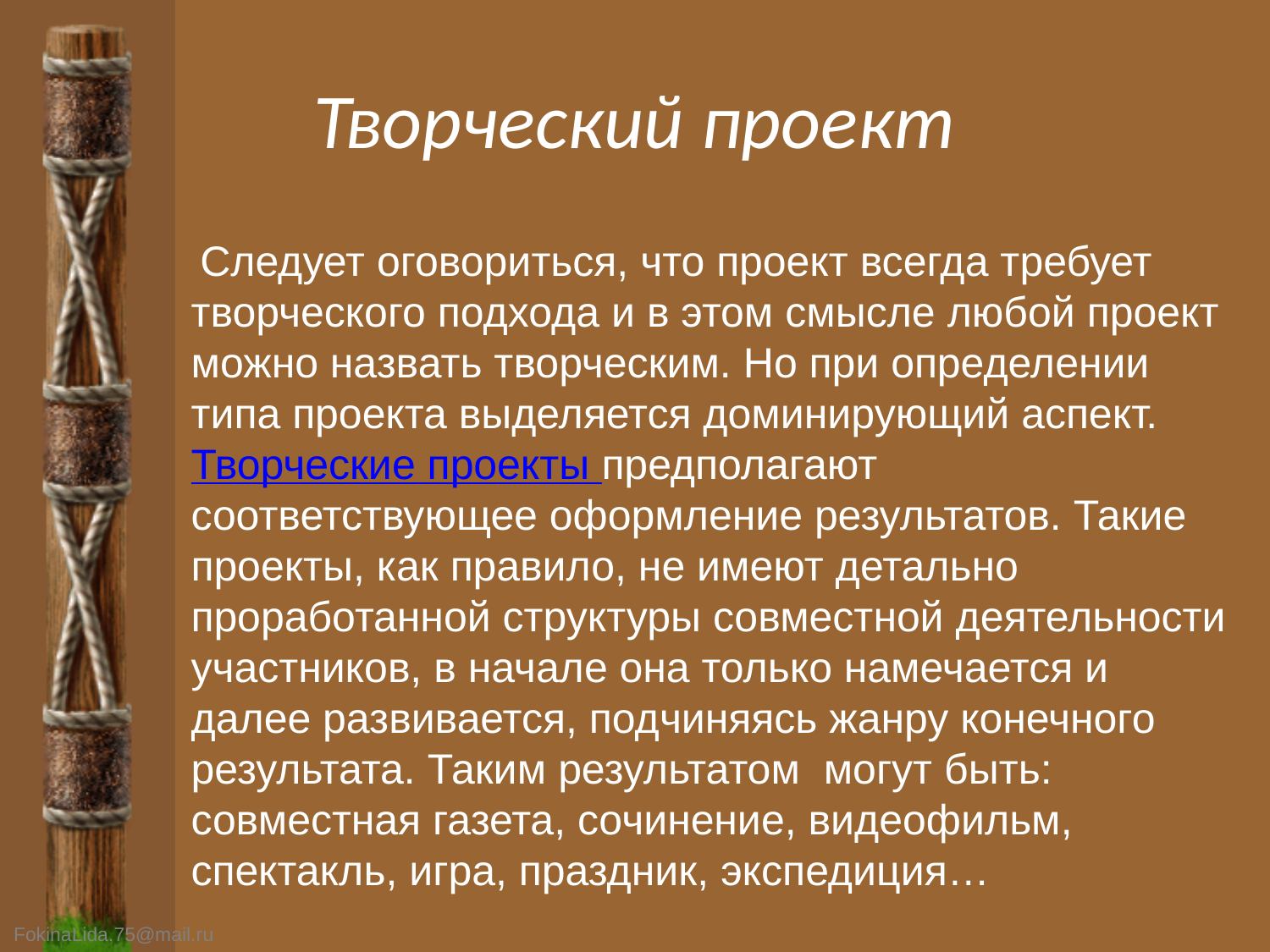

# Творческий проект
 Следует оговориться, что проект всегда требует творческого подхода и в этом смысле любой проект можно назвать творческим. Но при определении типа проекта выделяется доминирующий аспект. Творческие проекты предполагают соответствующее оформление результатов. Такие проекты, как правило, не имеют детально проработанной структуры совместной деятельности участников, в начале она только намечается и далее развивается, подчиняясь жанру конечного результата. Таким результатом  могут быть: совместная газета, сочинение, видеофильм, спектакль, игра, праздник, экспедиция…